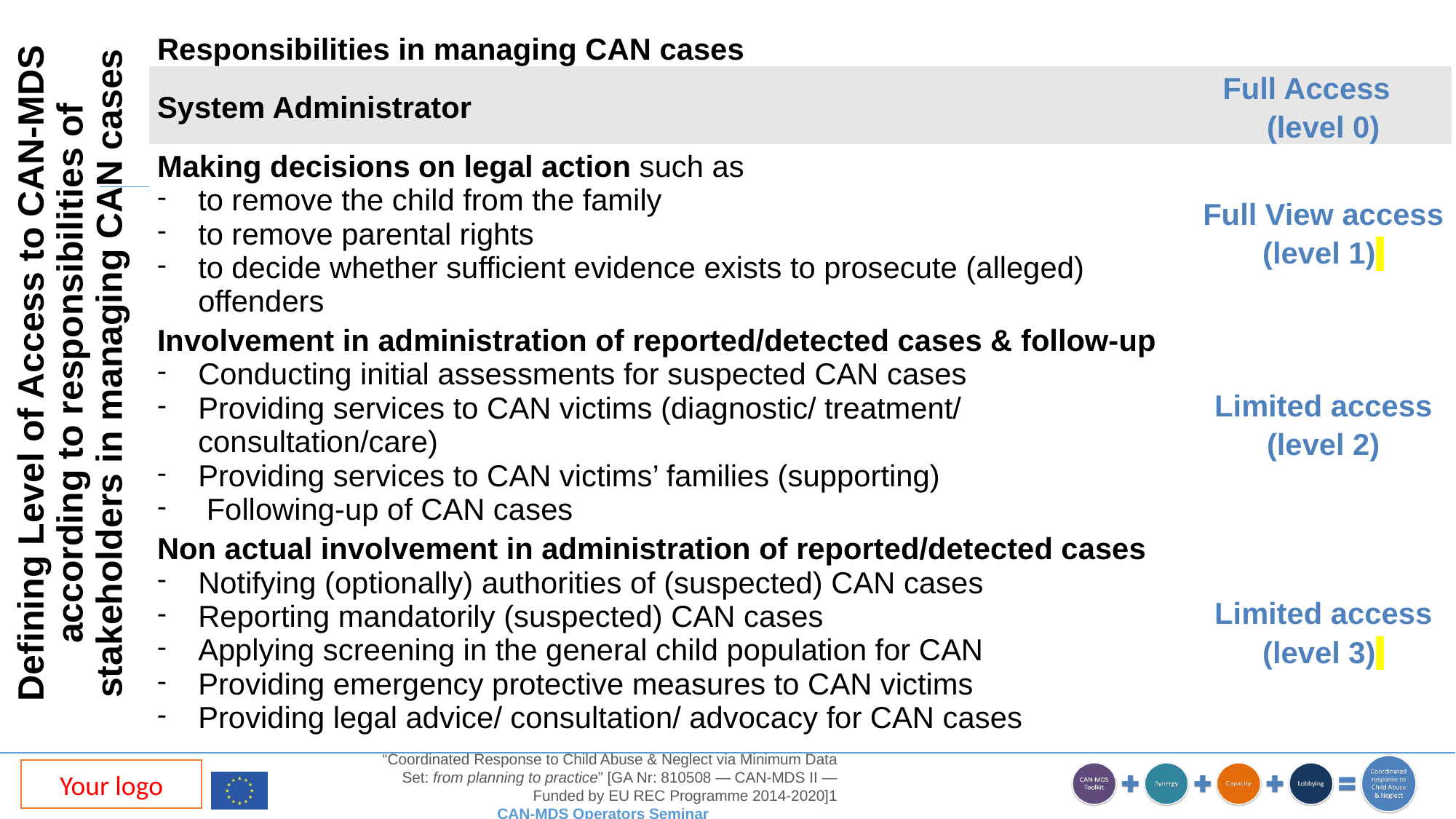

| Responsibilities in managing CAN cases | Level of access |
| --- | --- |
| System Administrator | Full Access (level 0) |
| Making decisions on legal action such as to remove the child from the family to remove parental rights to decide whether sufficient evidence exists to prosecute (alleged) offenders | Full View access (level 1) |
| Involvement in administration of reported/detected cases & follow-up Conducting initial assessments for suspected CAN cases Providing services to CAN victims (diagnostic/ treatment/ consultation/care) Providing services to CAN victims’ families (supporting) Following-up of CAN cases | Limited access (level 2) |
| Non actual involvement in administration of reported/detected cases Notifying (optionally) authorities of (suspected) CAN cases Reporting mandatorily (suspected) CAN cases Applying screening in the general child population for CAN Providing emergency protective measures to CAN victims Providing legal advice/ consultation/ advocacy for CAN cases | Limited access (level 3) |
# Defining Level of Access to CAN-MDS according to responsibilities of stakeholders in managing CAN cases